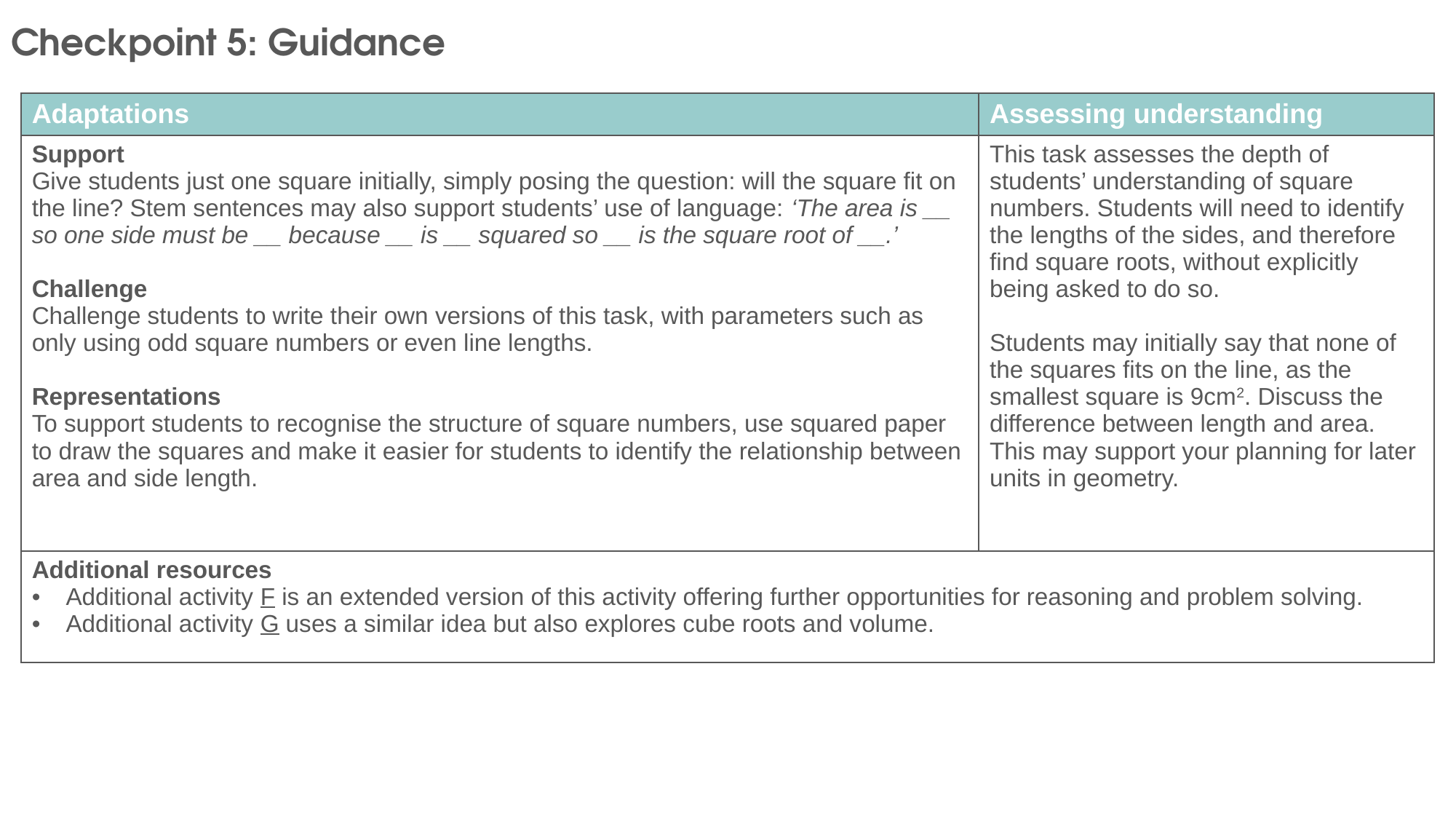

Checkpoint 5: Guidance
| Adaptations | Assessing understanding |
| --- | --- |
| Support Give students just one square initially, simply posing the question: will the square fit on the line? Stem sentences may also support students’ use of language: ‘The area is \_\_ so one side must be \_\_ because \_\_ is \_\_ squared so \_\_ is the square root of \_\_.’ Challenge Challenge students to write their own versions of this task, with parameters such as only using odd square numbers or even line lengths. Representations To support students to recognise the structure of square numbers, use squared paper to draw the squares and make it easier for students to identify the relationship between area and side length. | This task assesses the depth of students’ understanding of square numbers. Students will need to identify the lengths of the sides, and therefore find square roots, without explicitly being asked to do so. Students may initially say that none of the squares fits on the line, as the smallest square is 9cm2. Discuss the difference between length and area. This may support your planning for later units in geometry. |
| Additional resources Additional activity F is an extended version of this activity offering further opportunities for reasoning and problem solving. Additional activity G uses a similar idea but also explores cube roots and volume. |  |